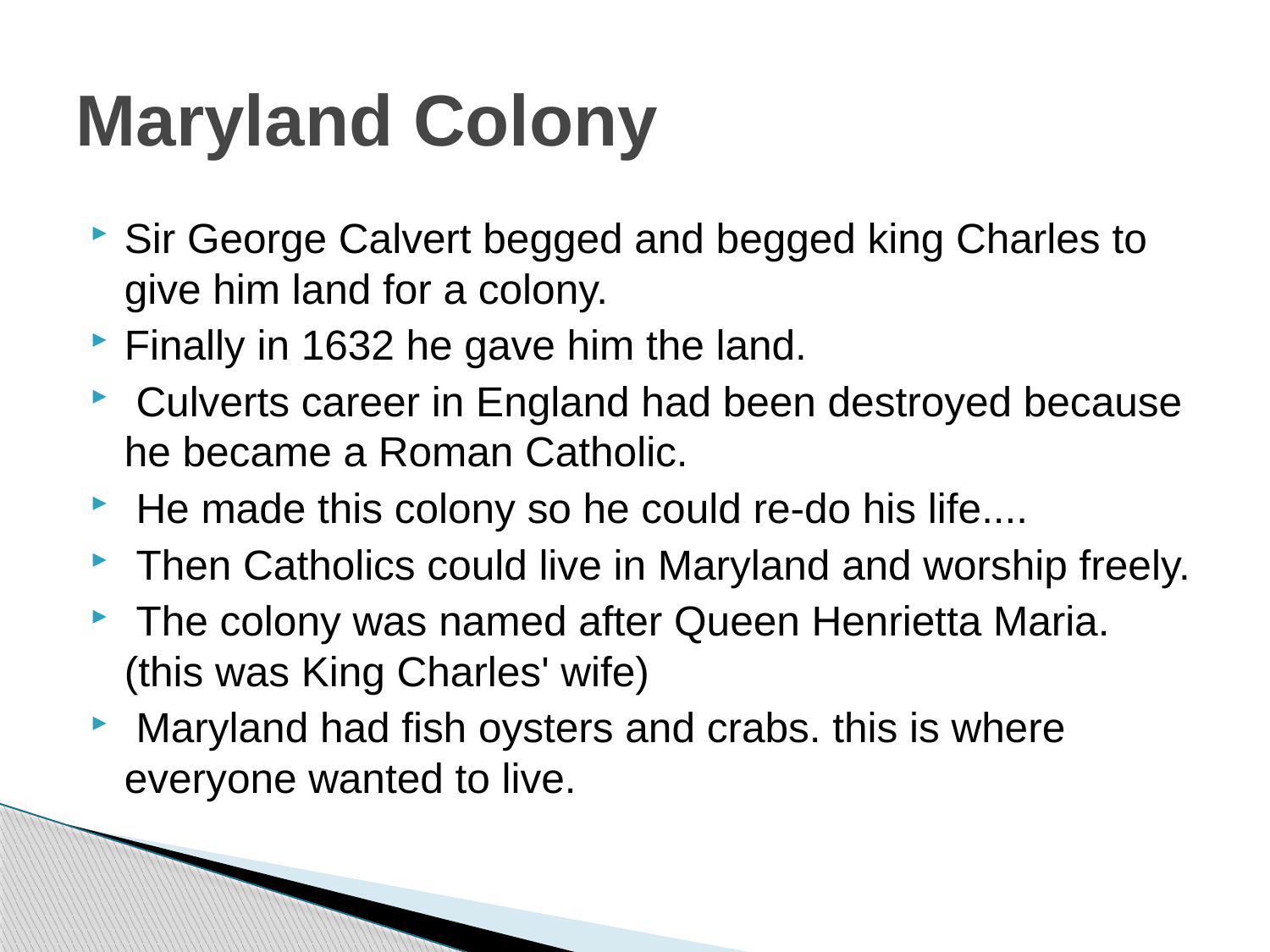

# Maryland Colony
Sir George Calvert begged and begged king Charles to give him land for a colony.
Finally in 1632 he gave him the land.
 Culverts career in England had been destroyed because he became a Roman Catholic.
 He made this colony so he could re-do his life....
 Then Catholics could live in Maryland and worship freely.
 The colony was named after Queen Henrietta Maria. (this was King Charles' wife)
 Maryland had fish oysters and crabs. this is where everyone wanted to live.